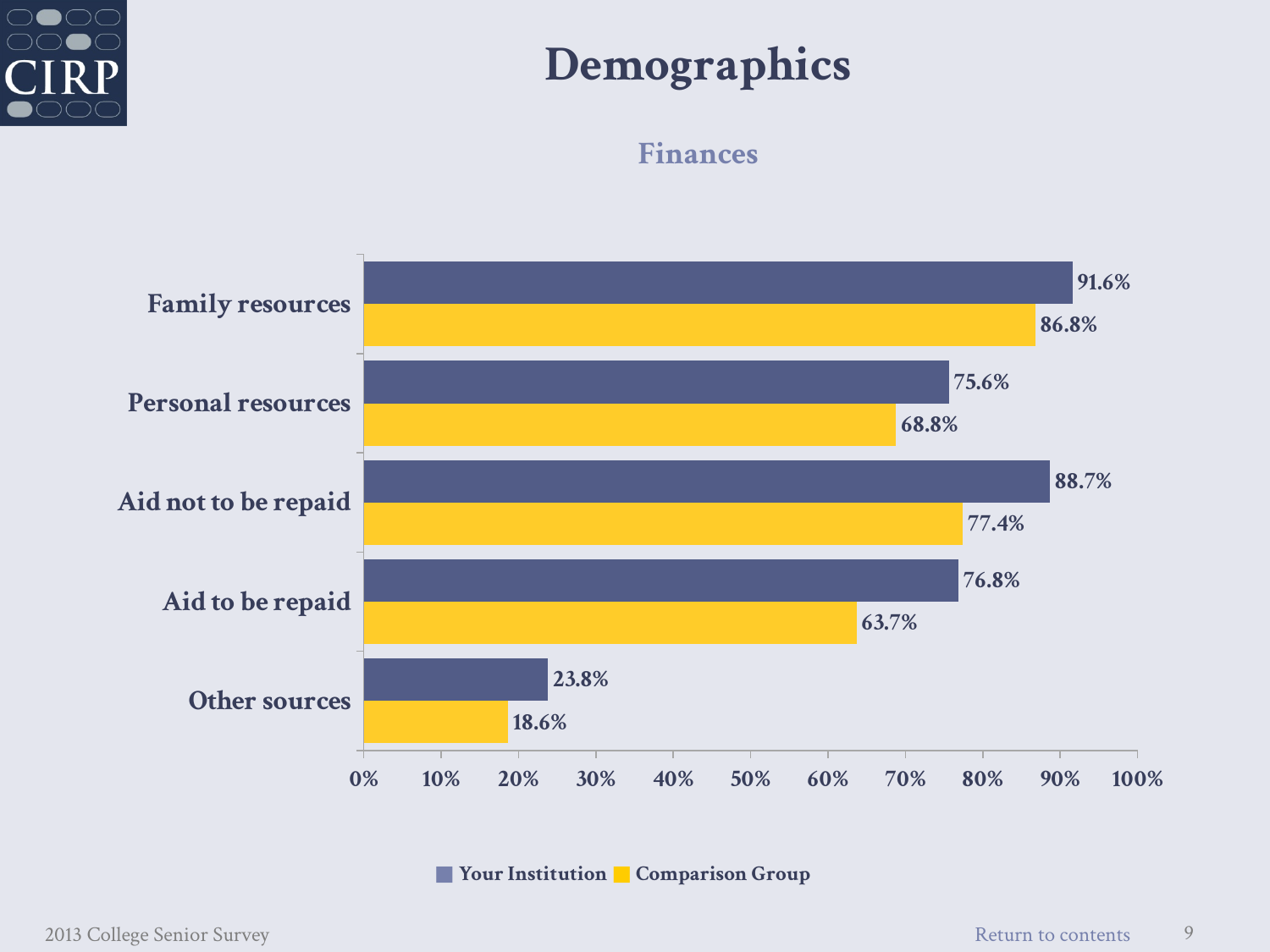

# Demographics Finances

### Chart: Sources of Funding for College Expenses

| Category |
|---|

### Chart

| Category | Comparison Group | Your Institution |
|---|---|---|
| Other sources | 0.186 | 0.23800000000000004 |
| Aid to be repaid | 0.637 | 0.7680000000000001 |
| Aid not to be repaid | 0.774 | 0.887 |
| Personal resources | 0.6880000000000001 | 0.756 |
| Family resources | 0.8679999999999999 | 0.9159999999999999 |
■ Your Institution ■ Comparison Group
2013 College Senior Survey
9